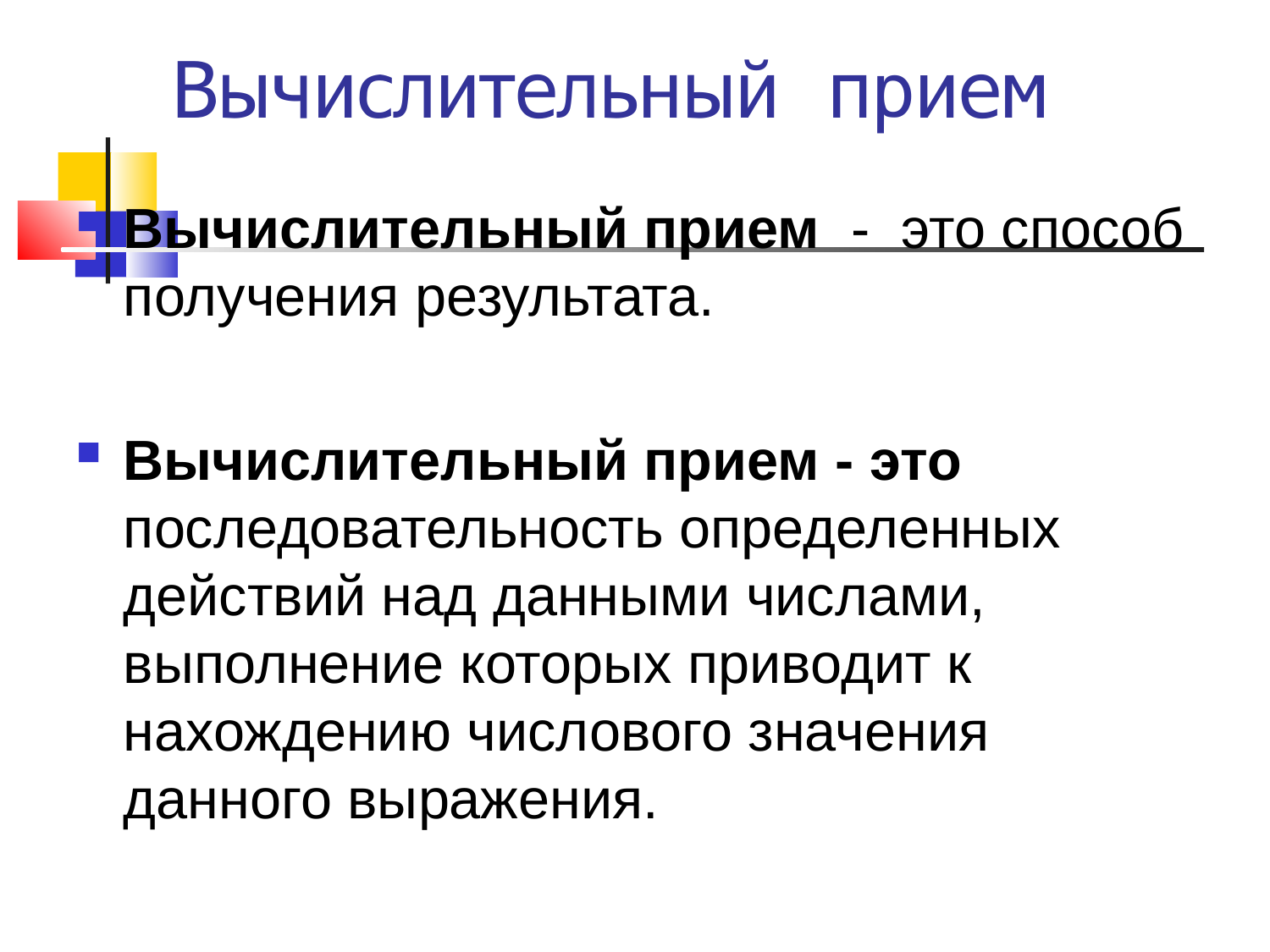

Вычислительный  прием
Вычислительный прием  -  это способ получения результата.

Вычислительный прием - это последовательность определенных действий над данными числами, выполнение которых приводит к нахождению числового значения данного выражения.